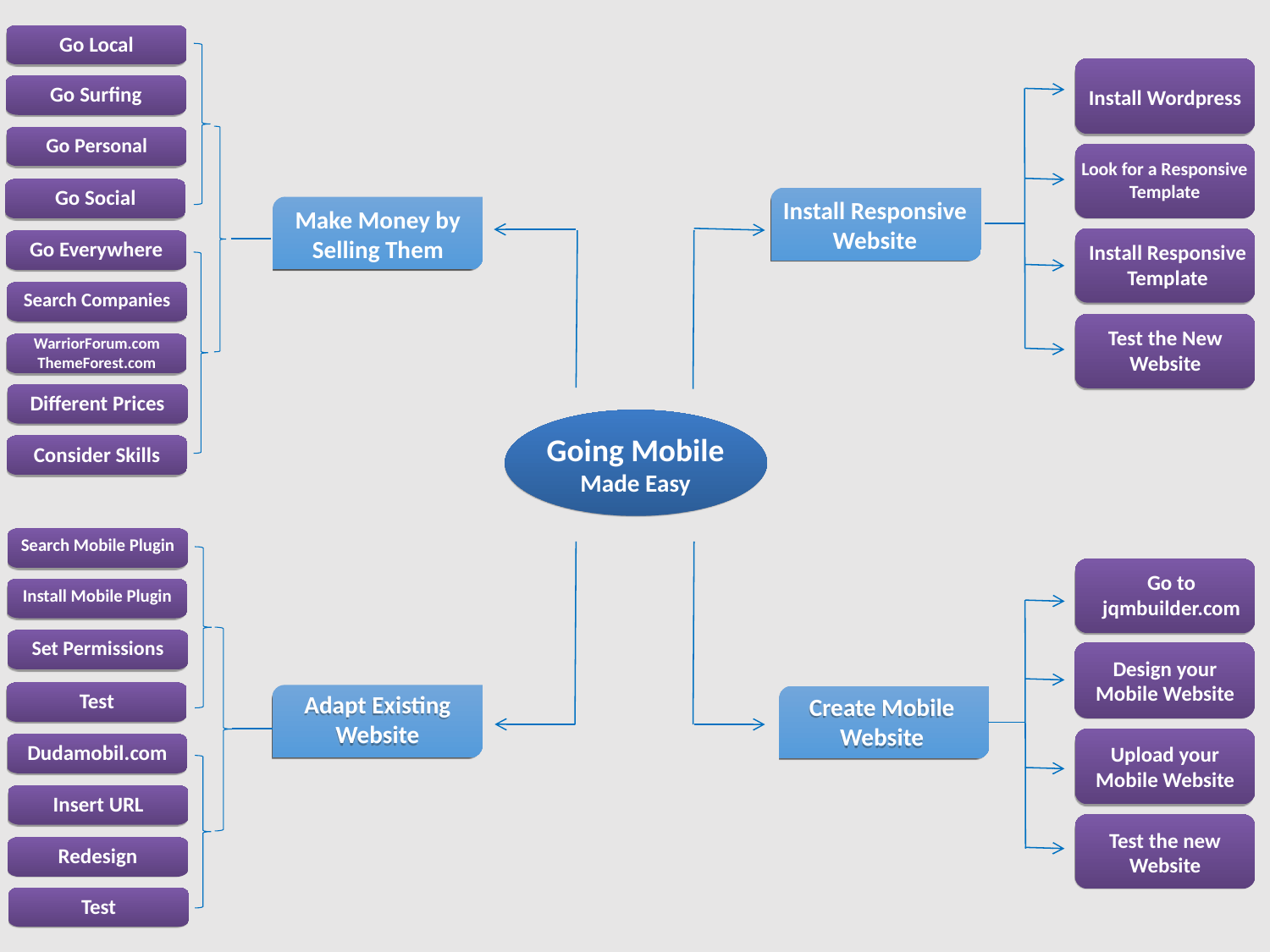

Go Local

Go Surfing

Install Wordpress
Go Personal

Look for a Responsive
Template
Go Social

Install Responsive Website

Make Money by Selling Them

Go Everywhere

Install Responsive
Template

Search Companies

Test the New Website
WarriorForum.com
ThemeForest.com

Different Prices

Going Mobile Made Easy
Consider Skills

Search Mobile Plugin

Go to jqmbuilder.com
Install Mobile Plugin

Set Permissions

Design your Mobile Website
Test

Adapt Existing Website

Create Mobile Website

Dudamobil.com

Upload your Mobile Website

Insert URL

Test the new Website
Redesign

Test